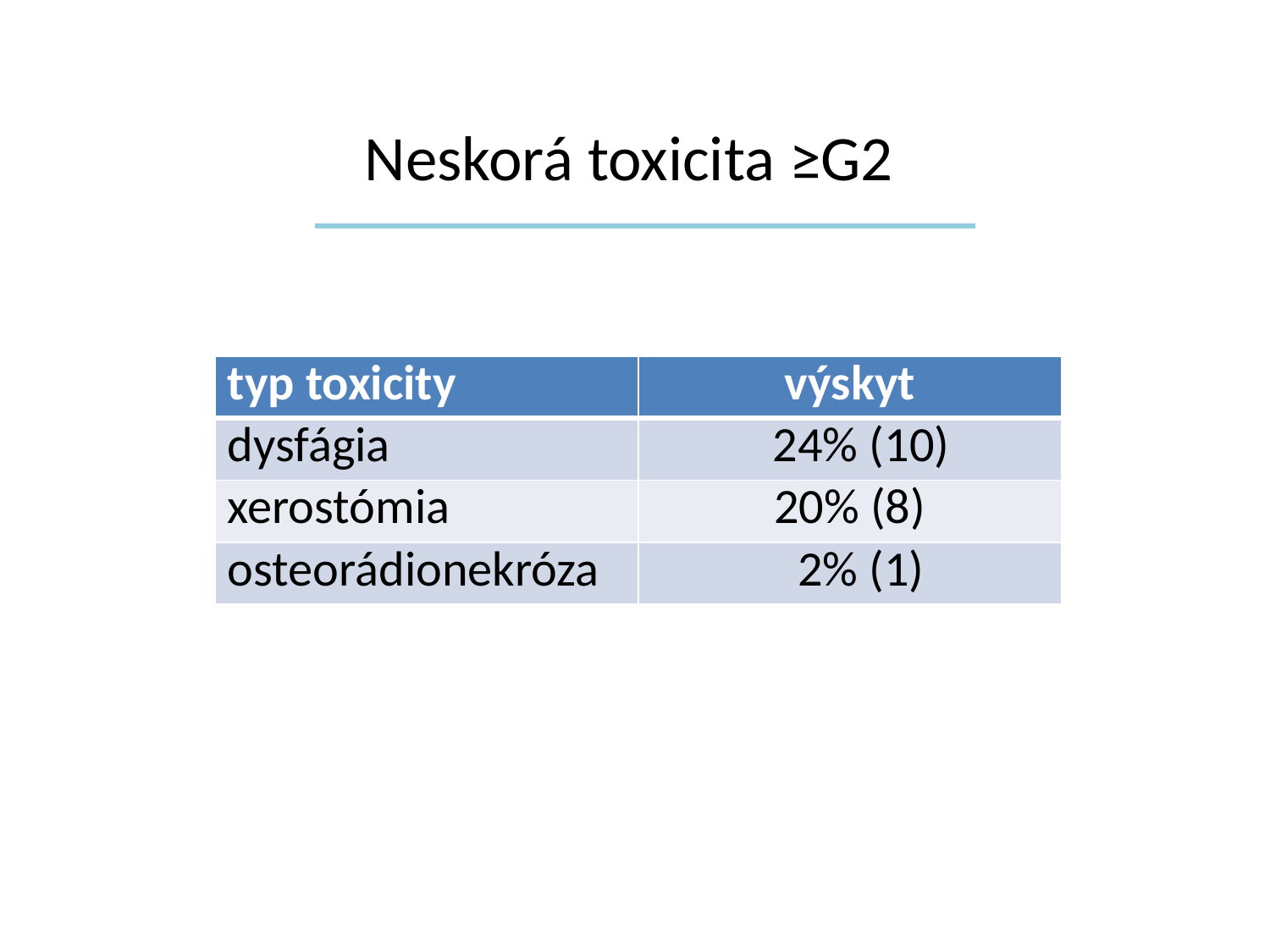

# Neskorá toxicita ≥G2
| typ toxicity | výskyt |
| --- | --- |
| dysfágia | 24% (10) |
| xerostómia | 20% (8) |
| osteorádionekróza | 2% (1) |